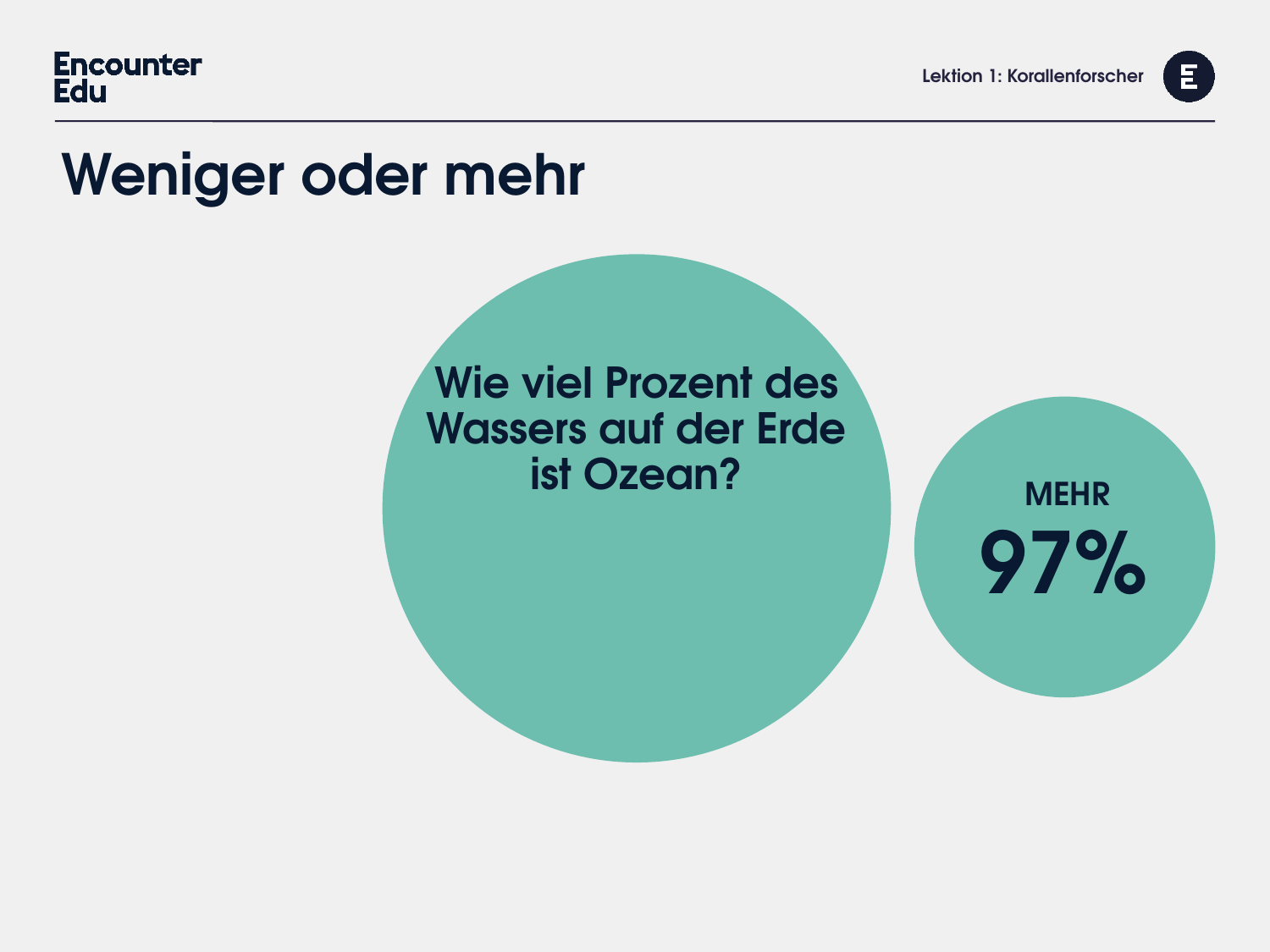

# Lektion 1: Korallenforscher
Weniger oder mehr
Wie viel Prozent des Wassers auf der Erde ist Ozean?

MEHR

97%